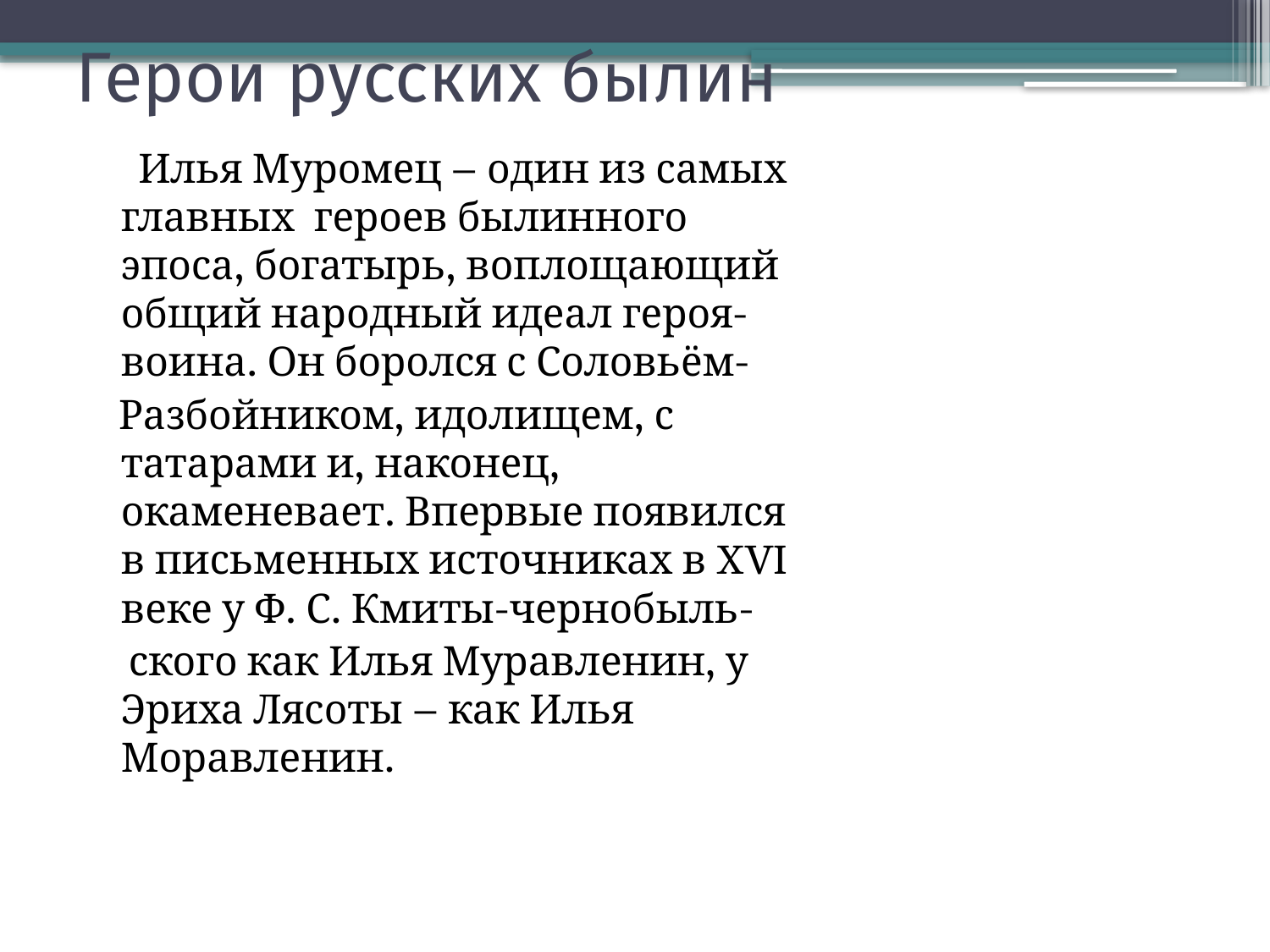

# Герои русских былин
     Илья Муромец – один из самых главных  героев былинного эпоса, богатырь, воплощающий общий народный идеал героя-воина. Он боролся с Соловьём-
   Разбойником, идолищем, с татарами и, наконец, окаменевает. Впервые появился в письменных источниках в XVI веке у Ф. С. Кмиты-чернобыль-
    ского как Илья Муравленин, у Эриха Лясоты – как Илья Моравленин.